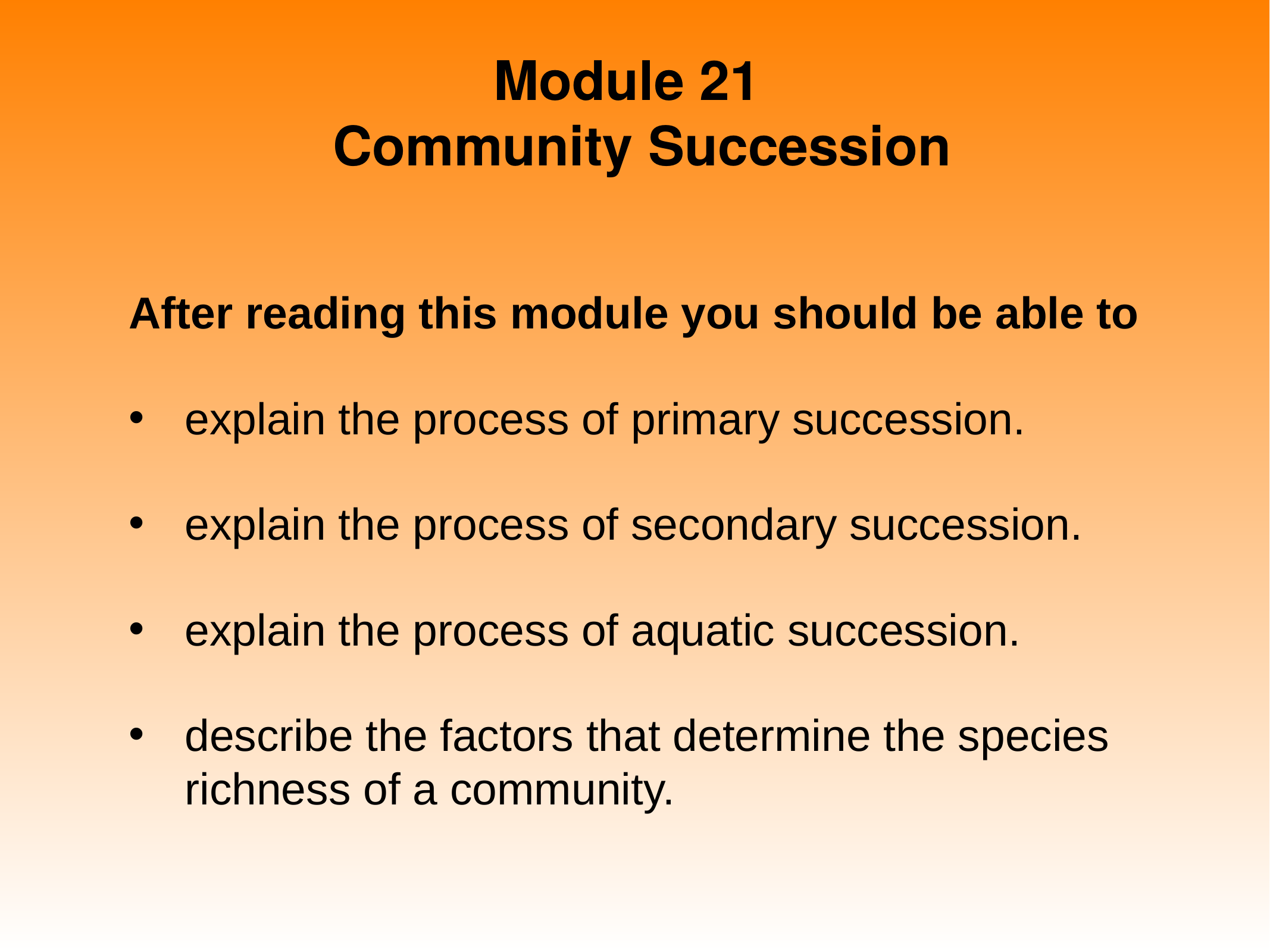

# Module 21 Community Succession
After reading this module you should be able to
explain the process of primary succession.
explain the process of secondary succession.
explain the process of aquatic succession.
describe the factors that determine the species richness of a community.